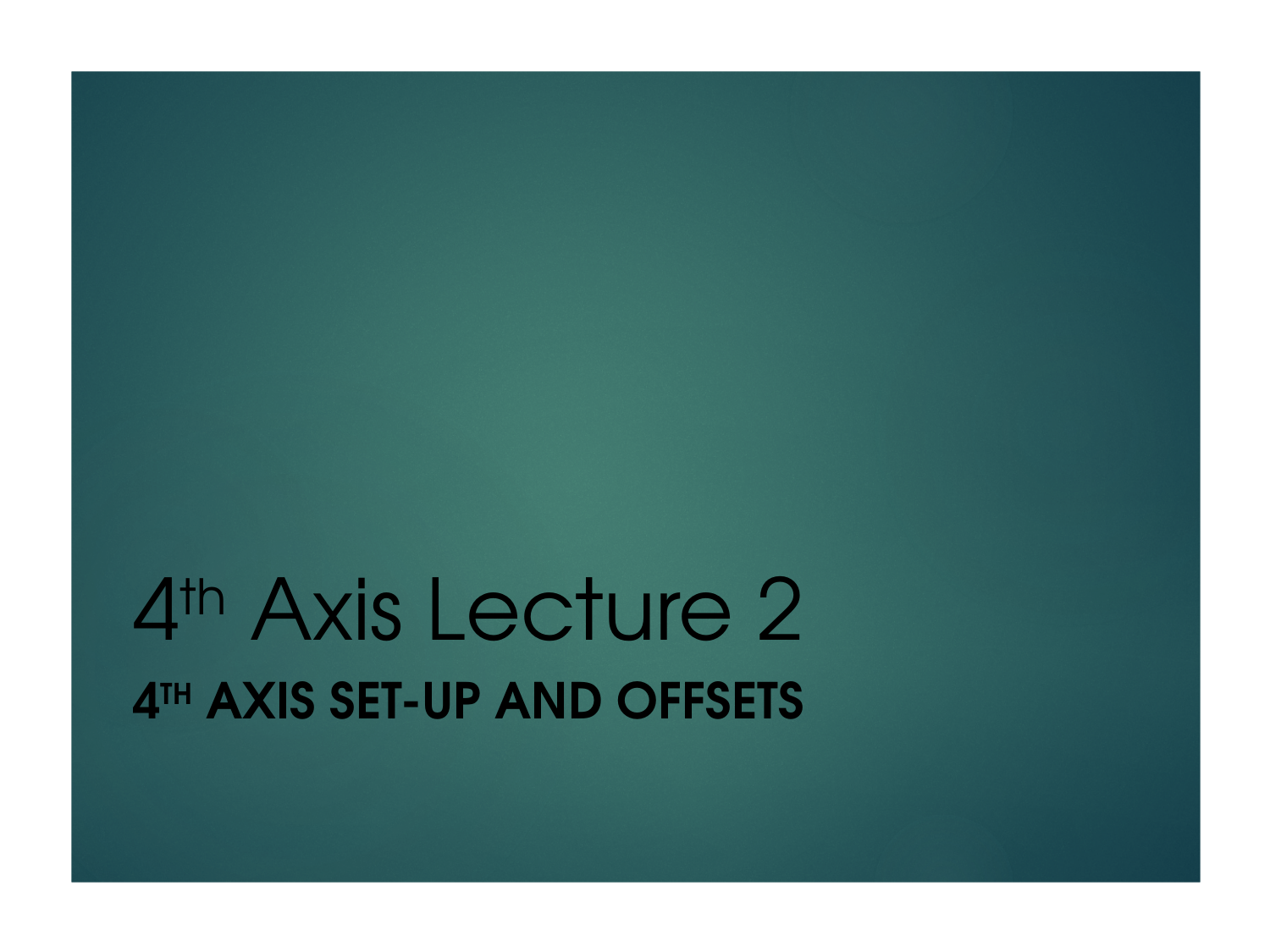

# 4th Axis Lecture 2
4th Axis Set-up and Offsets